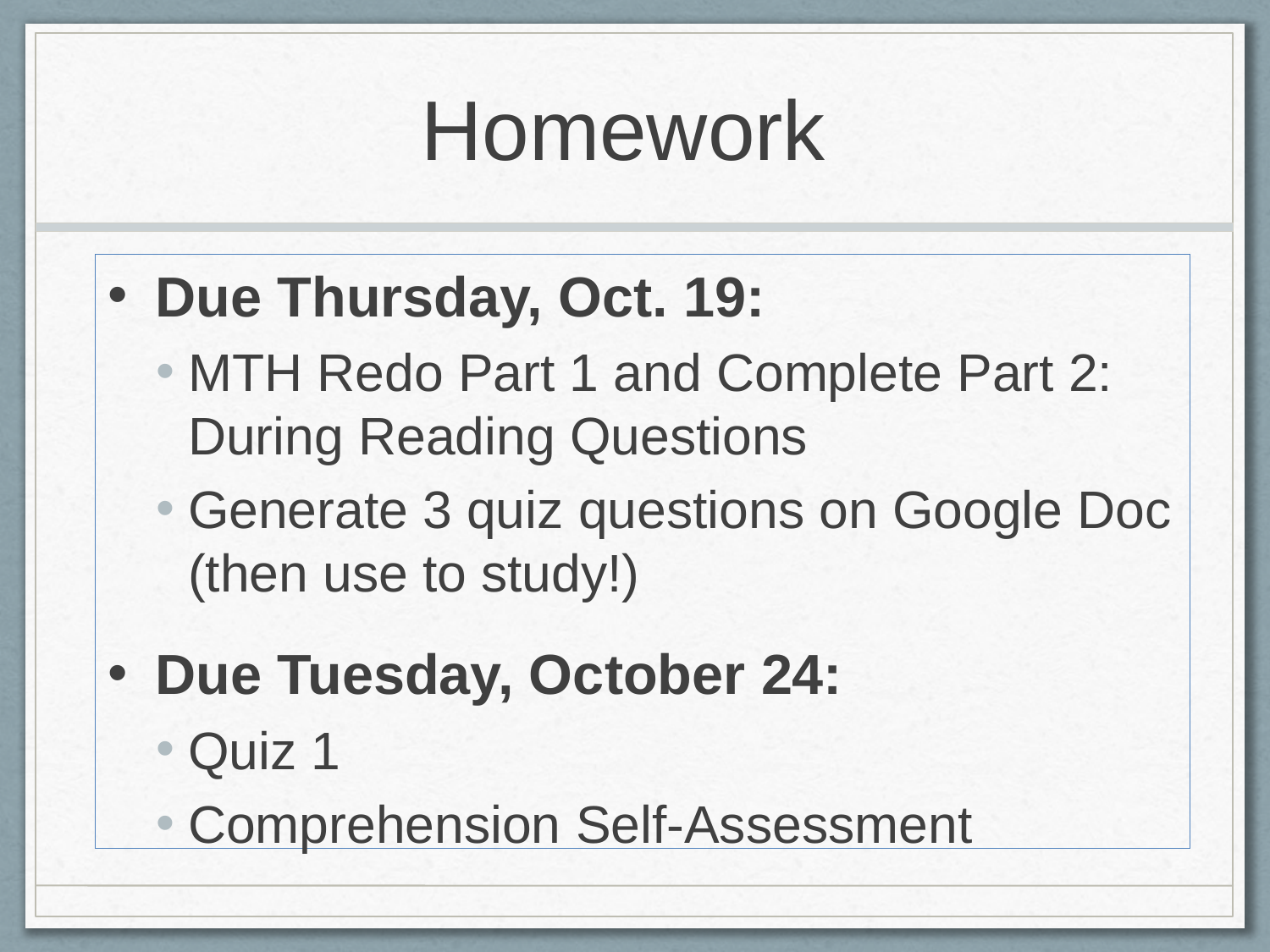

# Homework
Due Thursday, Oct. 19:
MTH Redo Part 1 and Complete Part 2: During Reading Questions
Generate 3 quiz questions on Google Doc (then use to study!)
Due Tuesday, October 24:
Quiz 1
Comprehension Self-Assessment